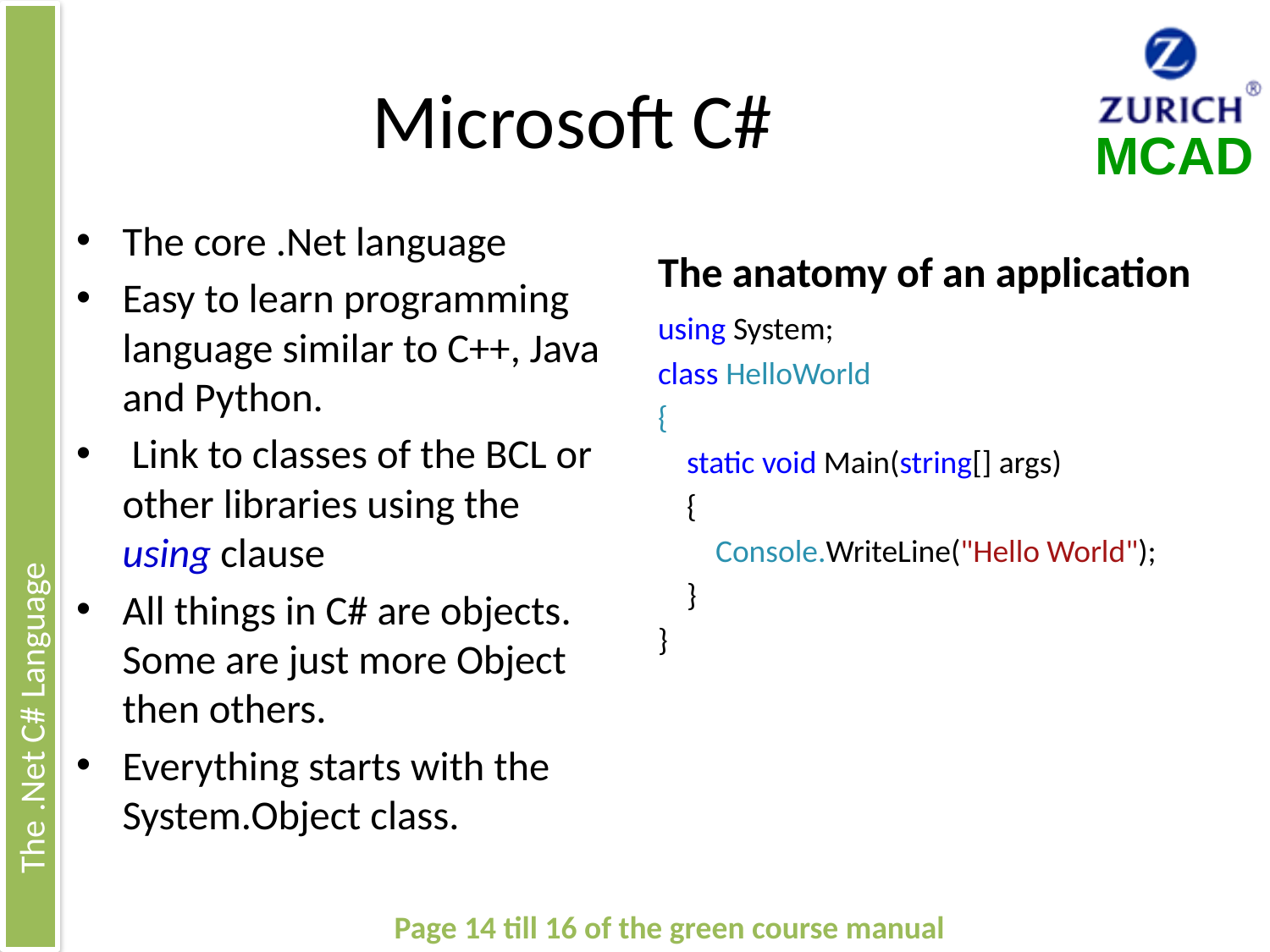

# Microsoft C#
The core .Net language
Easy to learn programming language similar to C++, Java and Python.
 Link to classes of the BCL or other libraries using the using clause
All things in C# are objects. Some are just more Object then others.
Everything starts with the  System.Object class.
The anatomy of an application
using System;
class HelloWorld
{
    static void Main(string[] args)
    {
        Console.WriteLine("Hello World");
    }
}

Page 14 till 16 of the green course manual